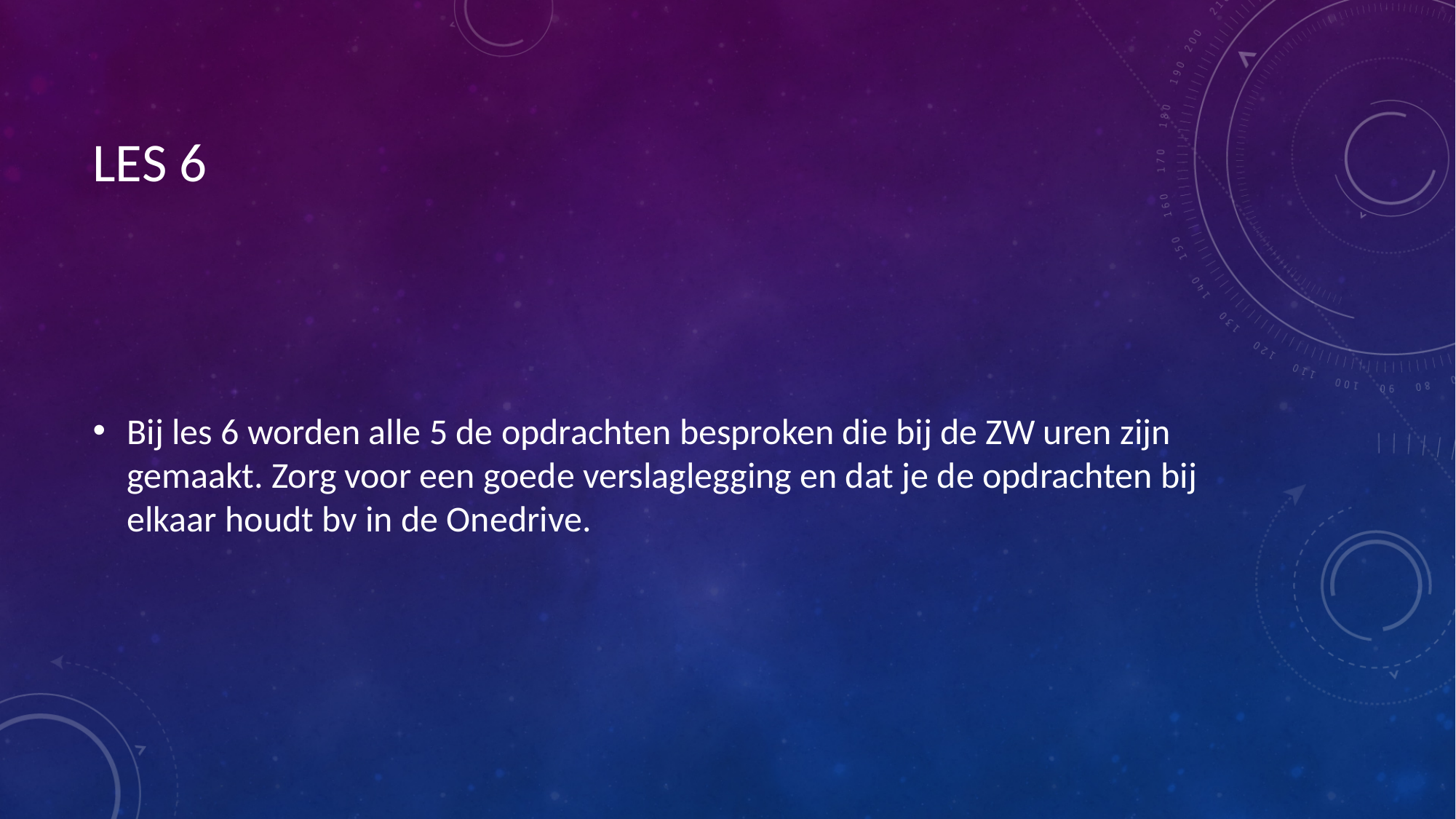

# Les 6
Bij les 6 worden alle 5 de opdrachten besproken die bij de ZW uren zijn gemaakt. Zorg voor een goede verslaglegging en dat je de opdrachten bij elkaar houdt bv in de Onedrive.